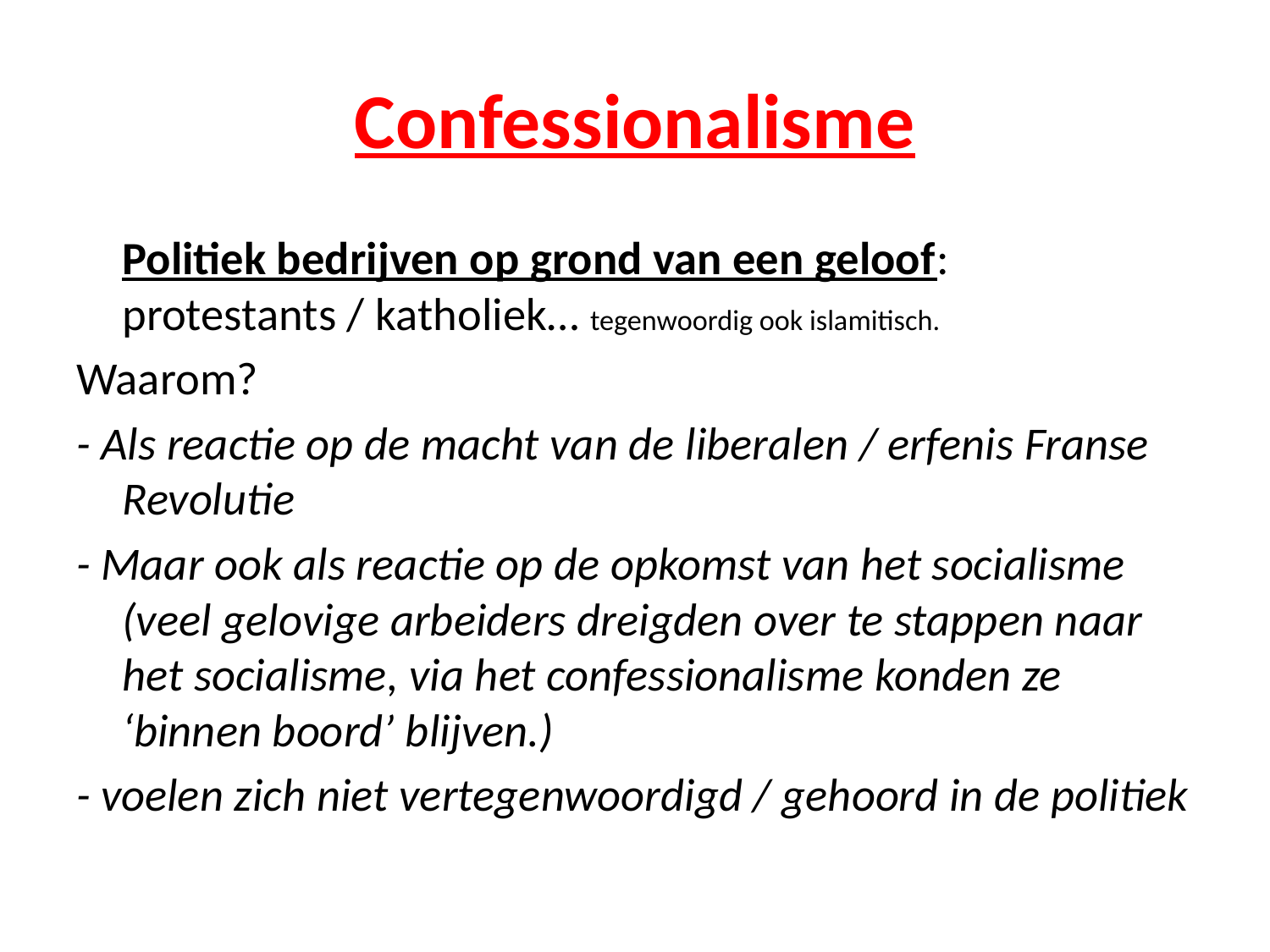

# Confessionalisme
	Politiek bedrijven op grond van een geloof: protestants / katholiek… tegenwoordig ook islamitisch.
Waarom?
- Als reactie op de macht van de liberalen / erfenis Franse Revolutie
- Maar ook als reactie op de opkomst van het socialisme (veel gelovige arbeiders dreigden over te stappen naar het socialisme, via het confessionalisme konden ze ‘binnen boord’ blijven.)
- voelen zich niet vertegenwoordigd / gehoord in de politiek